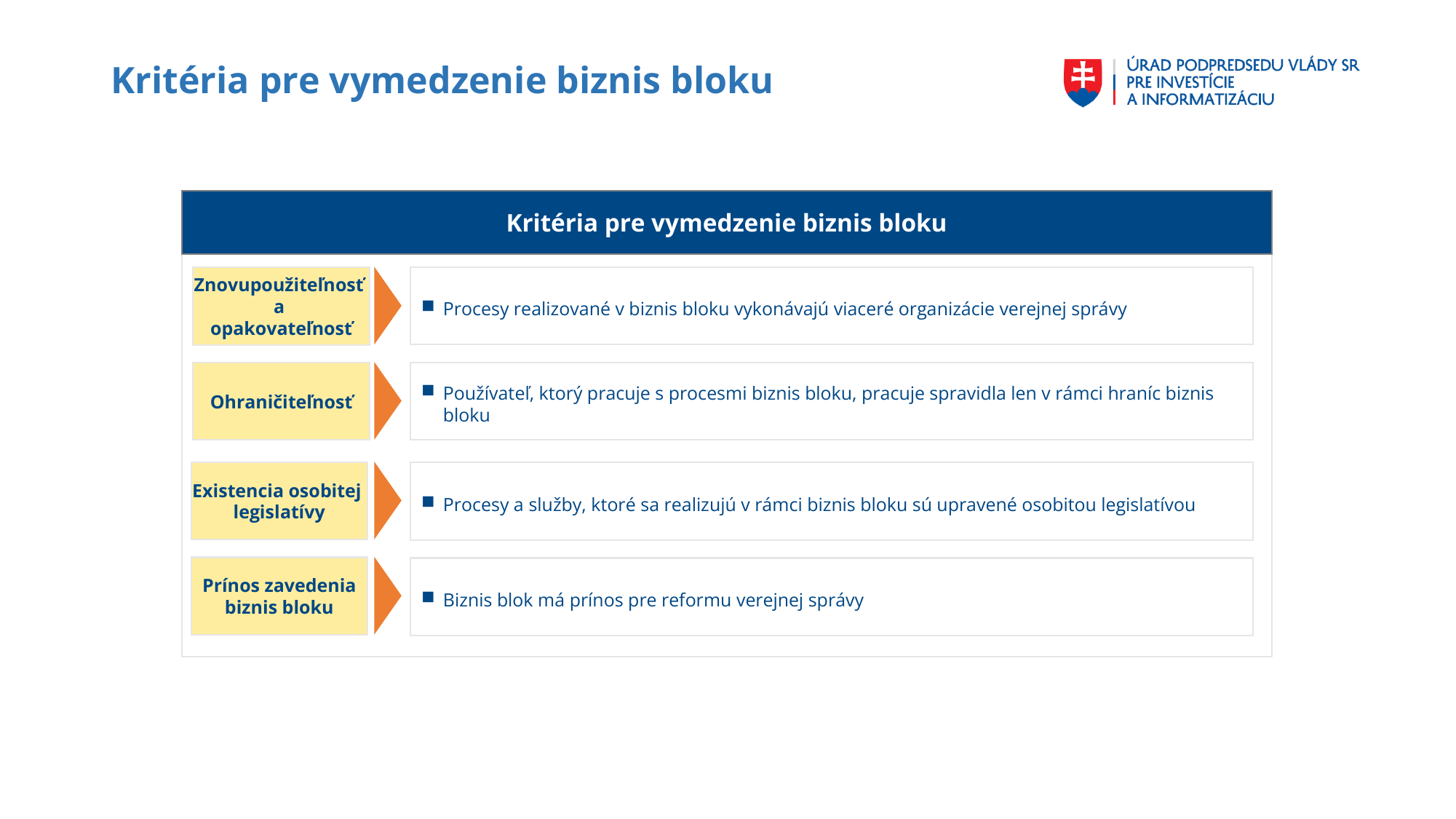

# Kritéria pre vymedzenie biznis bloku
Kritéria pre vymedzenie biznis bloku

Procesy realizované v biznis bloku vykonávajú viaceré organizácie verejnej správy
Znovupoužiteľnosť
a
opakovateľnosť

Používateľ, ktorý pracuje s procesmi biznis bloku, pracuje spravidla len v rámci hraníc biznis bloku
Ohraničiteľnosť

Existencia osobitej
legislatívy
Procesy a služby, ktoré sa realizujú v rámci biznis bloku sú upravené osobitou legislatívou

Prínos zavedenia
biznis bloku
Biznis blok má prínos pre reformu verejnej správy